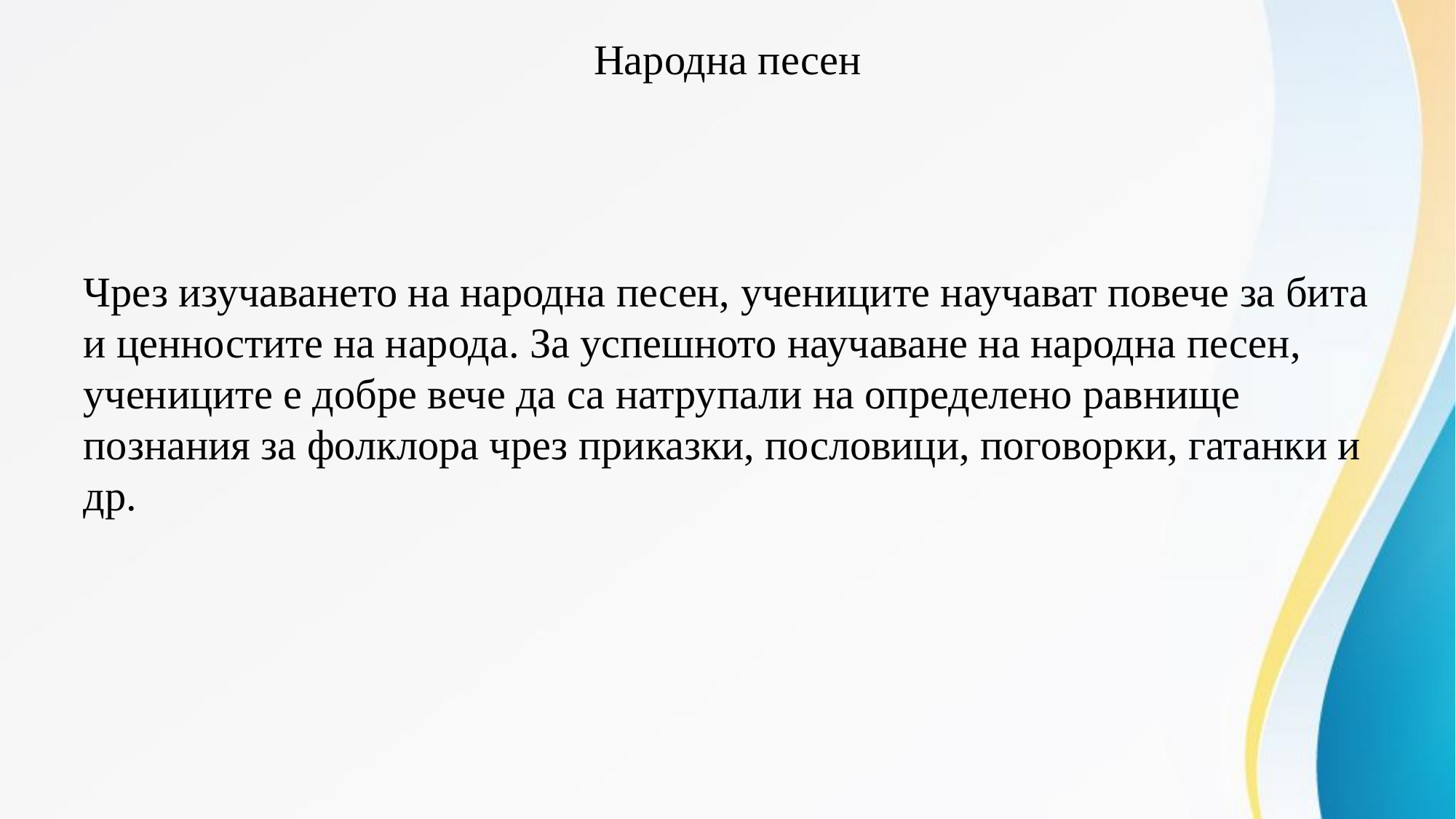

# Народна песен

Чрез изучаването на народна песен, учениците научават повече за бита и ценностите на народа. За успешното научаване на народна песен, учениците е добре вече да са натрупали на определено равнище познания за фолклора чрез приказки, пословици, поговорки, гатанки и др.